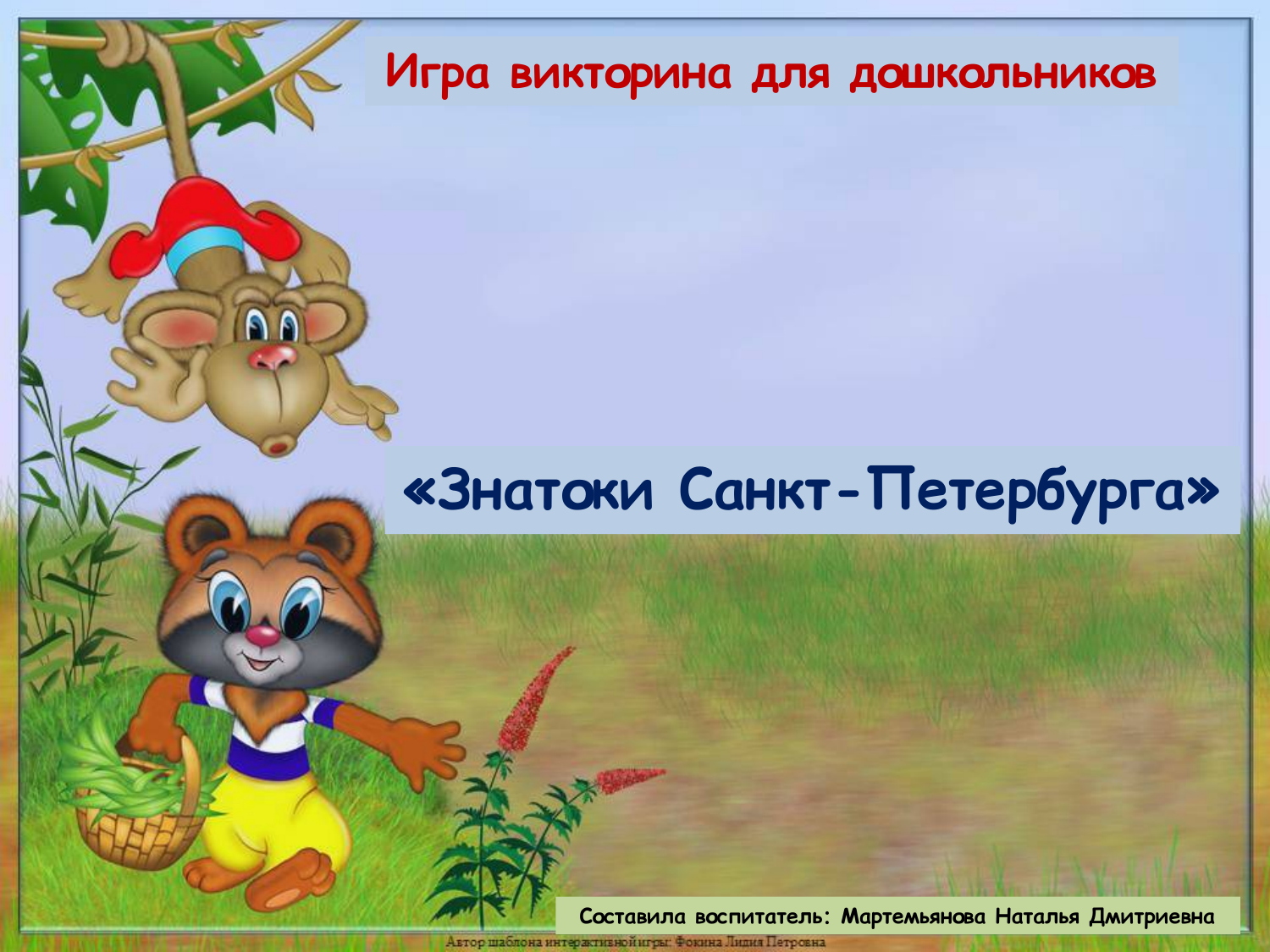

Игра викторина для дошкольников
# «Знатоки Санкт-Петербурга»
Составила воспитатель: Мартемьянова Наталья Дмитриевна